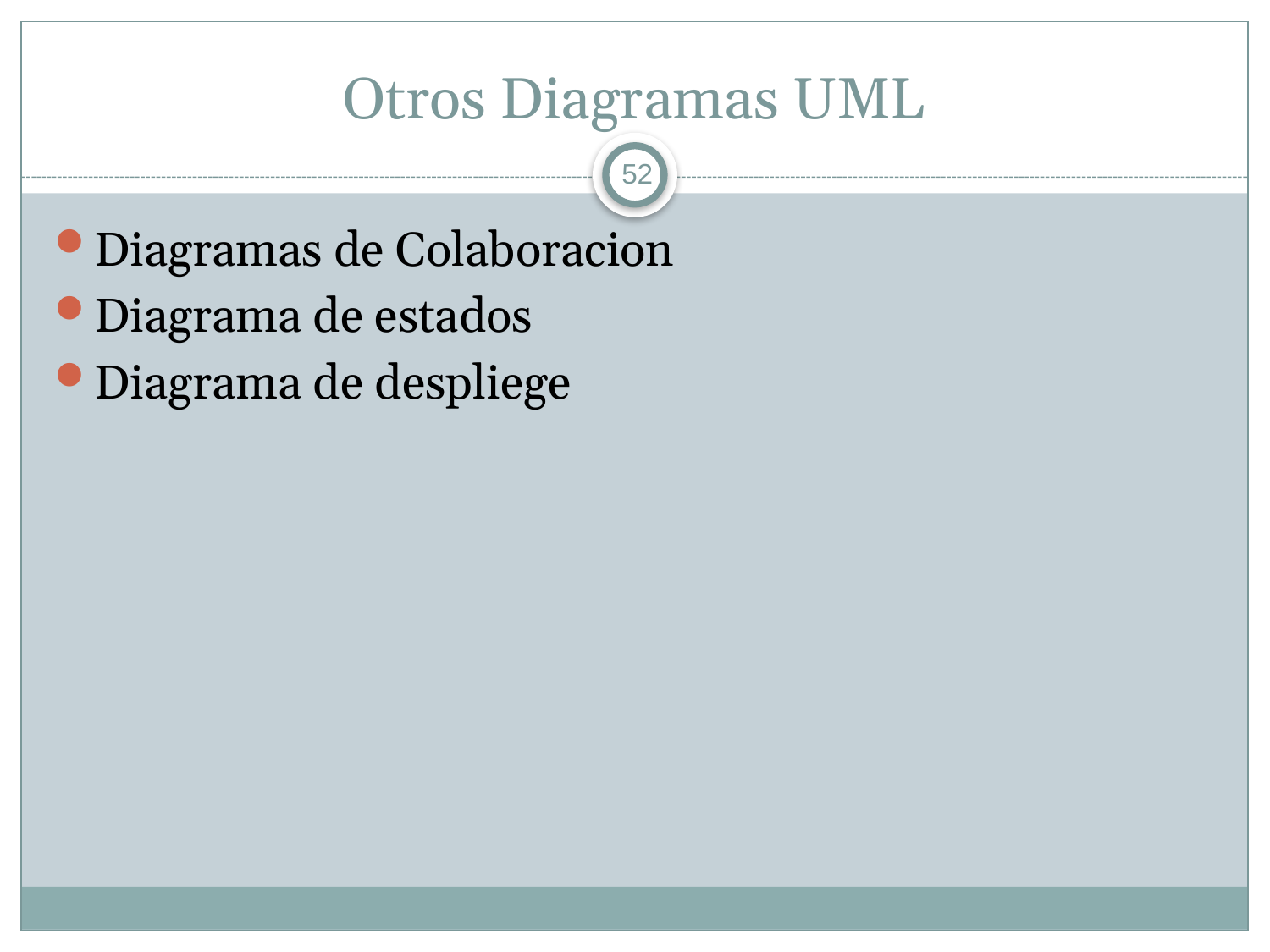

# Otros Diagramas UML
52
Diagramas de Colaboracion
Diagrama de estados
Diagrama de despliege